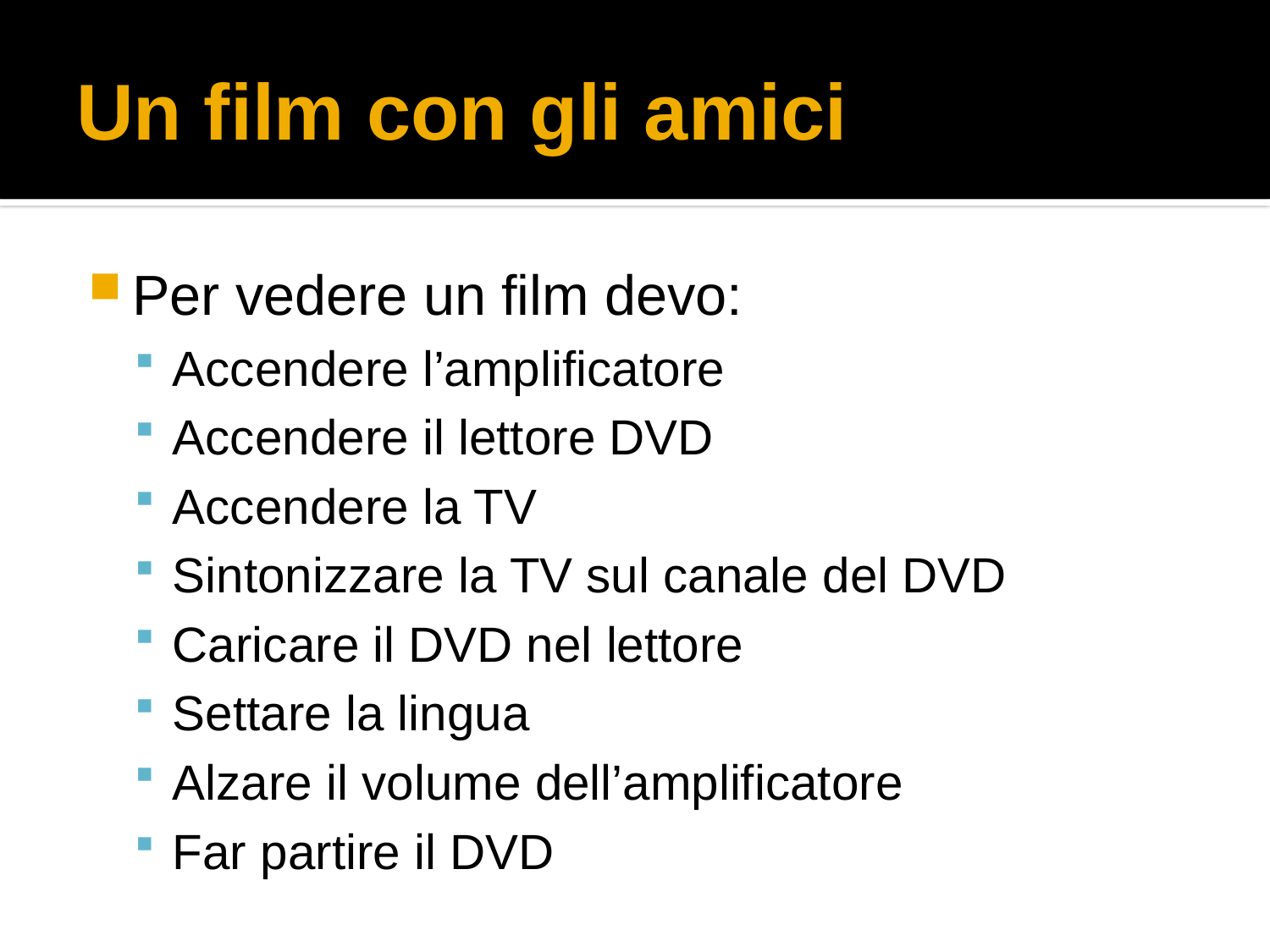

# Un film con gli amici
Per vedere un film devo:
Accendere l’amplificatore
Accendere il lettore DVD
Accendere la TV
Sintonizzare la TV sul canale del DVD
Caricare il DVD nel lettore
Settare la lingua
Alzare il volume dell’amplificatore
Far partire il DVD